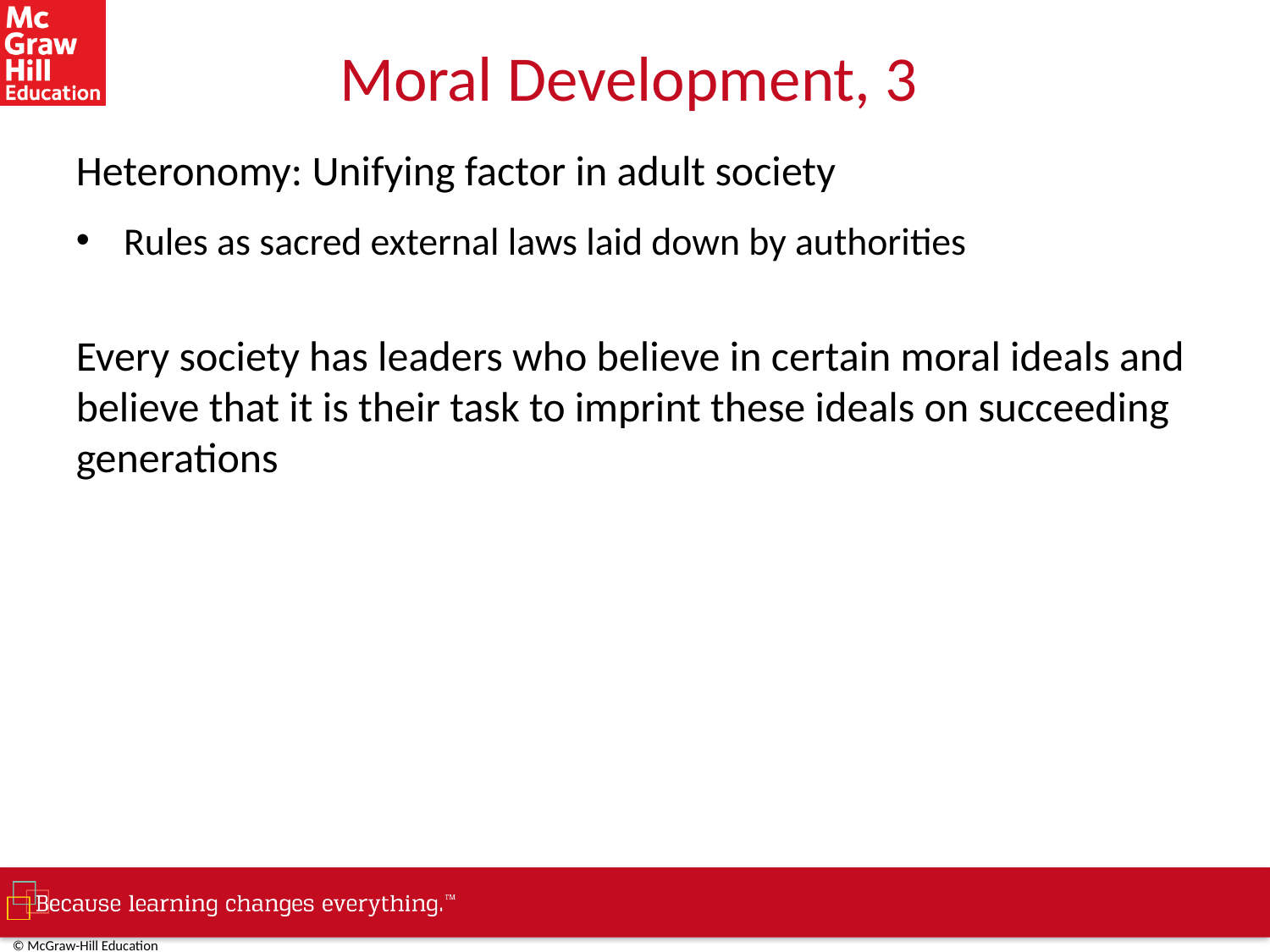

# Moral Development, 3
Heteronomy: Unifying factor in adult society
Rules as sacred external laws laid down by authorities

Every society has leaders who believe in certain moral ideals and believe that it is their task to imprint these ideals on succeeding generations